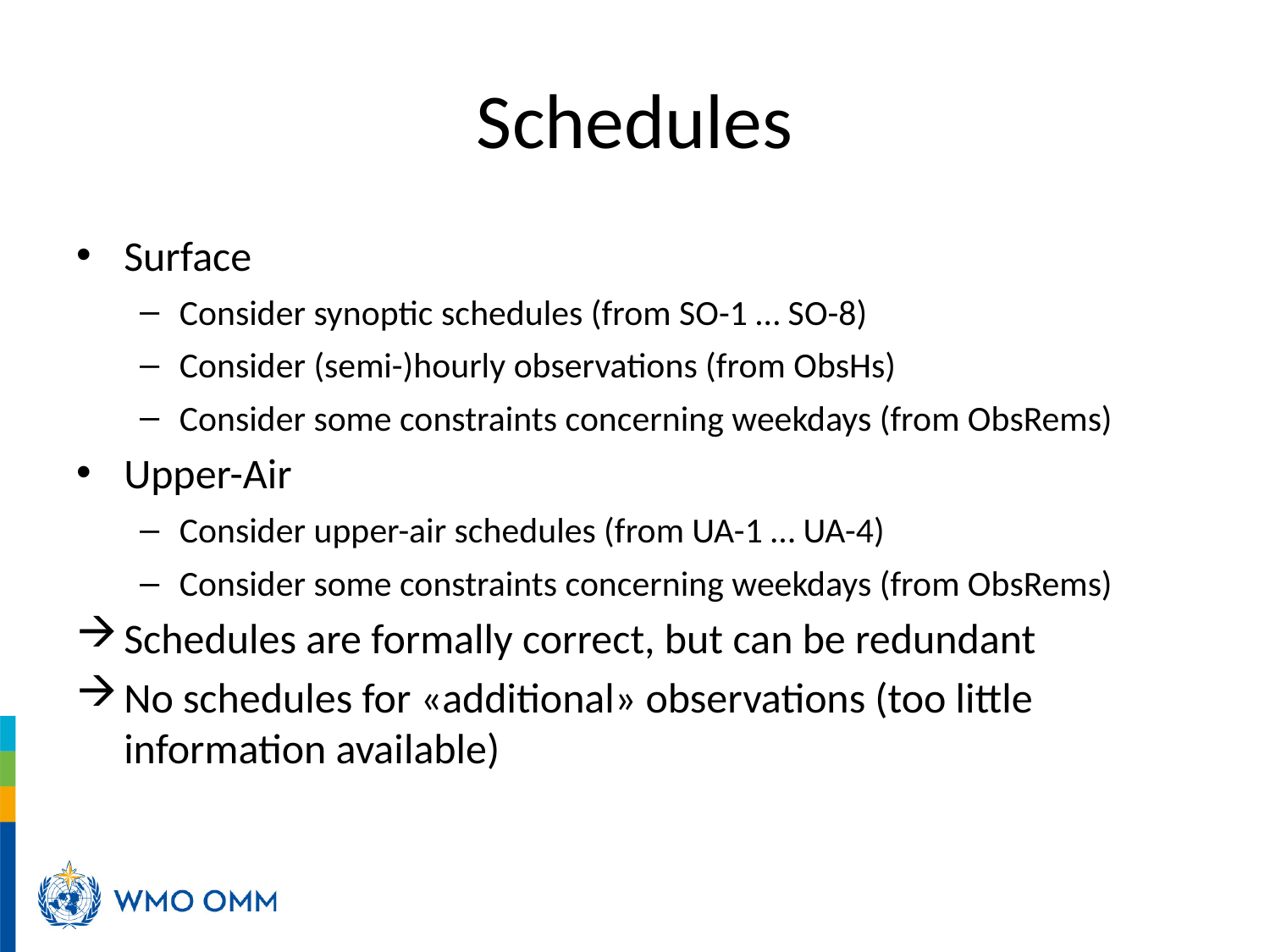

# Schedules
Surface
Consider synoptic schedules (from SO-1 … SO-8)
Consider (semi-)hourly observations (from ObsHs)
Consider some constraints concerning weekdays (from ObsRems)
Upper-Air
Consider upper-air schedules (from UA-1 … UA-4)
Consider some constraints concerning weekdays (from ObsRems)
Schedules are formally correct, but can be redundant
No schedules for «additional» observations (too little information available)